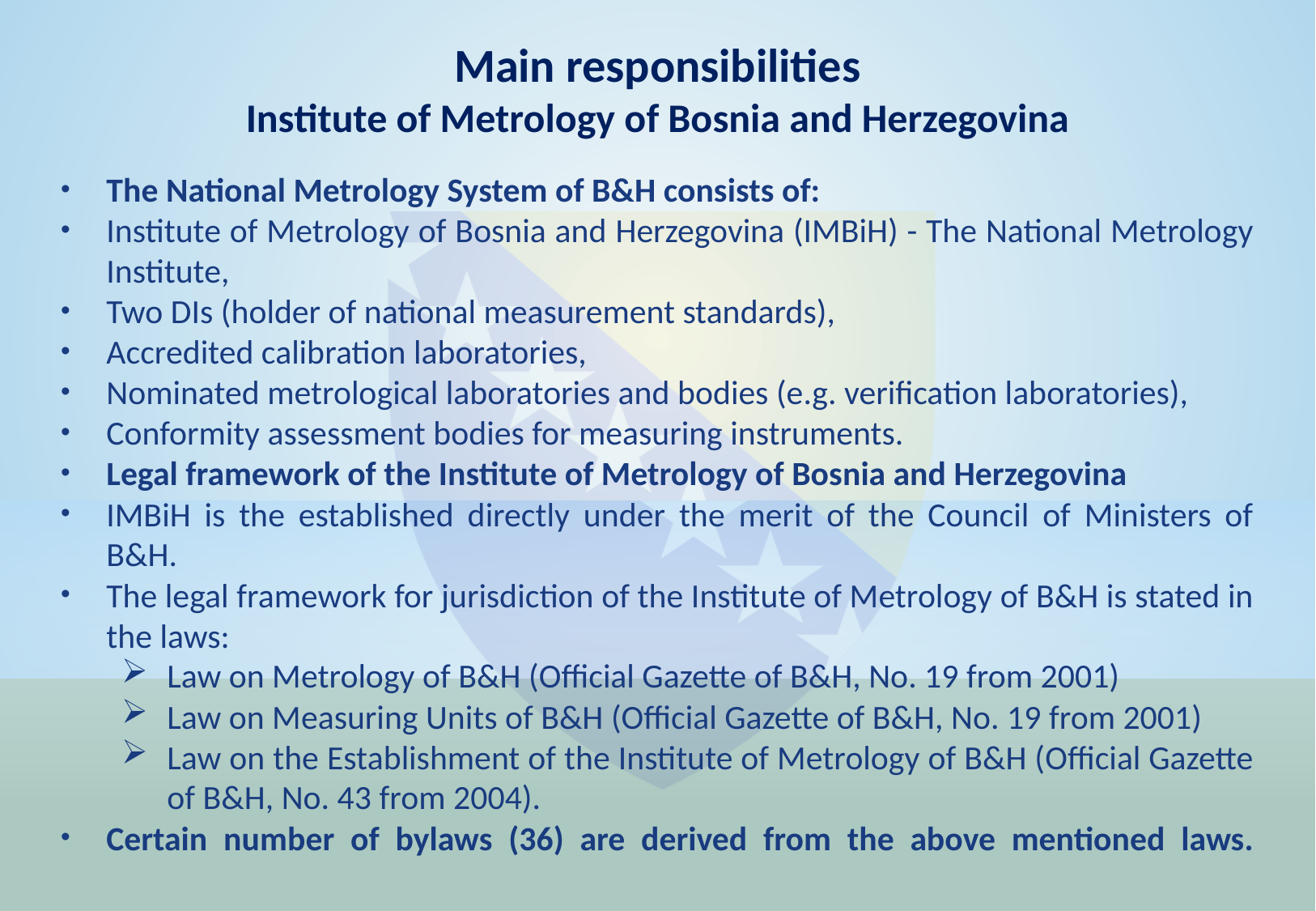

Main responsibilities
Institute of Metrology of Bosnia and Herzegovina
The National Metrology System of B&H consists of:
Institute of Metrology of Bosnia and Herzegovina (IMBiH) - The National Metrology Institute,
Two DIs (holder of national measurement standards),
Accredited calibration laboratories,
Nominated metrological laboratories and bodies (e.g. verification laboratories),
Conformity assessment bodies for measuring instruments.
Legal framework of the Institute of Metrology of Bosnia and Herzegovina
IMBiH is the established directly under the merit of the Council of Ministers of B&H.
The legal framework for jurisdiction of the Institute of Metrology of B&H is stated in the laws:
Law on Metrology of B&H (Official Gazette of B&H, No. 19 from 2001)
Law on Measuring Units of B&H (Official Gazette of B&H, No. 19 from 2001)
Law on the Establishment of the Institute of Metrology of B&H (Official Gazette of B&H, No. 43 from 2004).
Certain number of bylaws (36) are derived from the above mentioned laws.